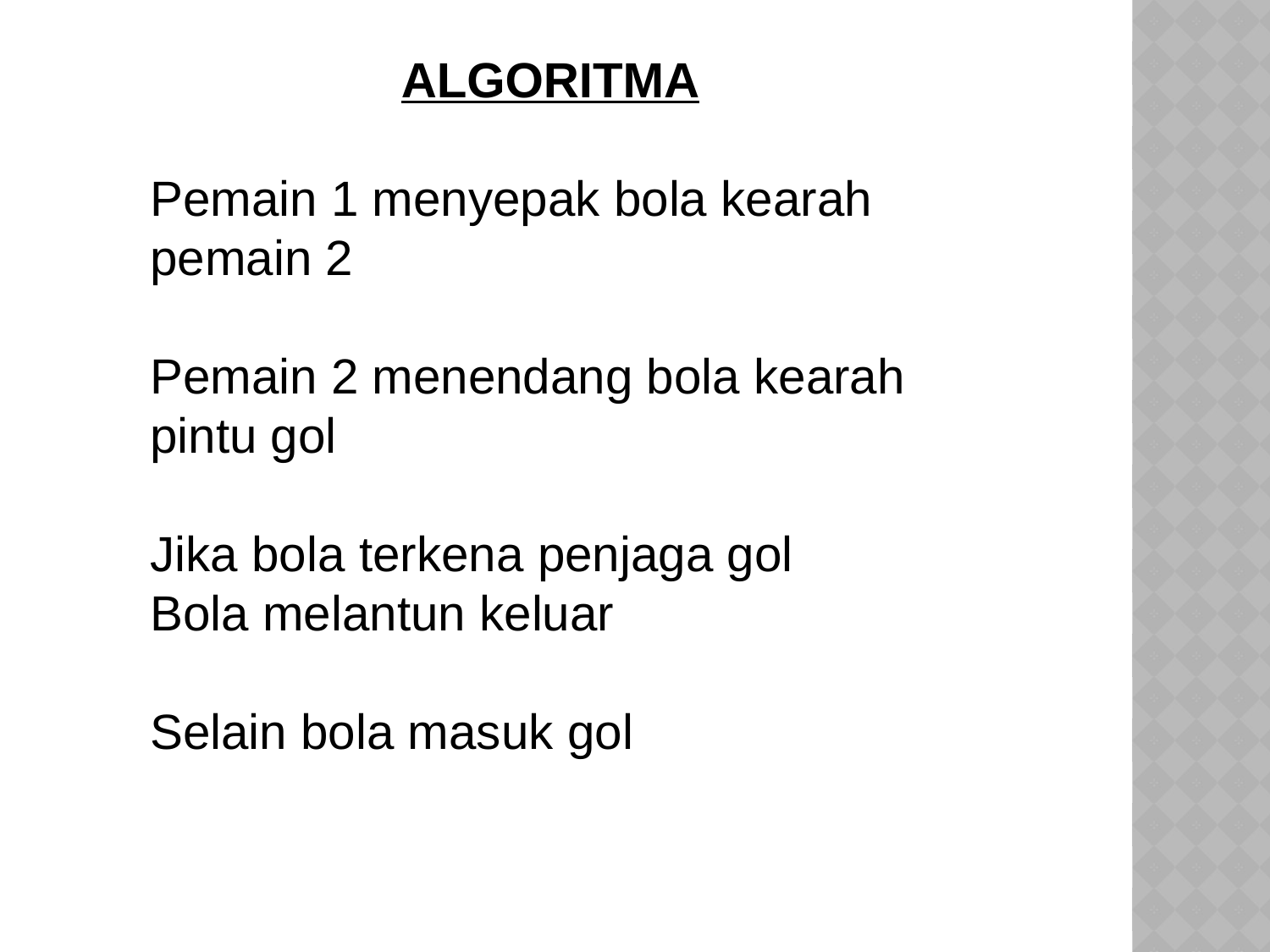

ALGORITMA

Pemain 1 menyepak bola kearah pemain 2

Pemain 2 menendang bola kearah pintu gol

Jika bola terkena penjaga gol
Bola melantun keluar

Selain bola masuk gol